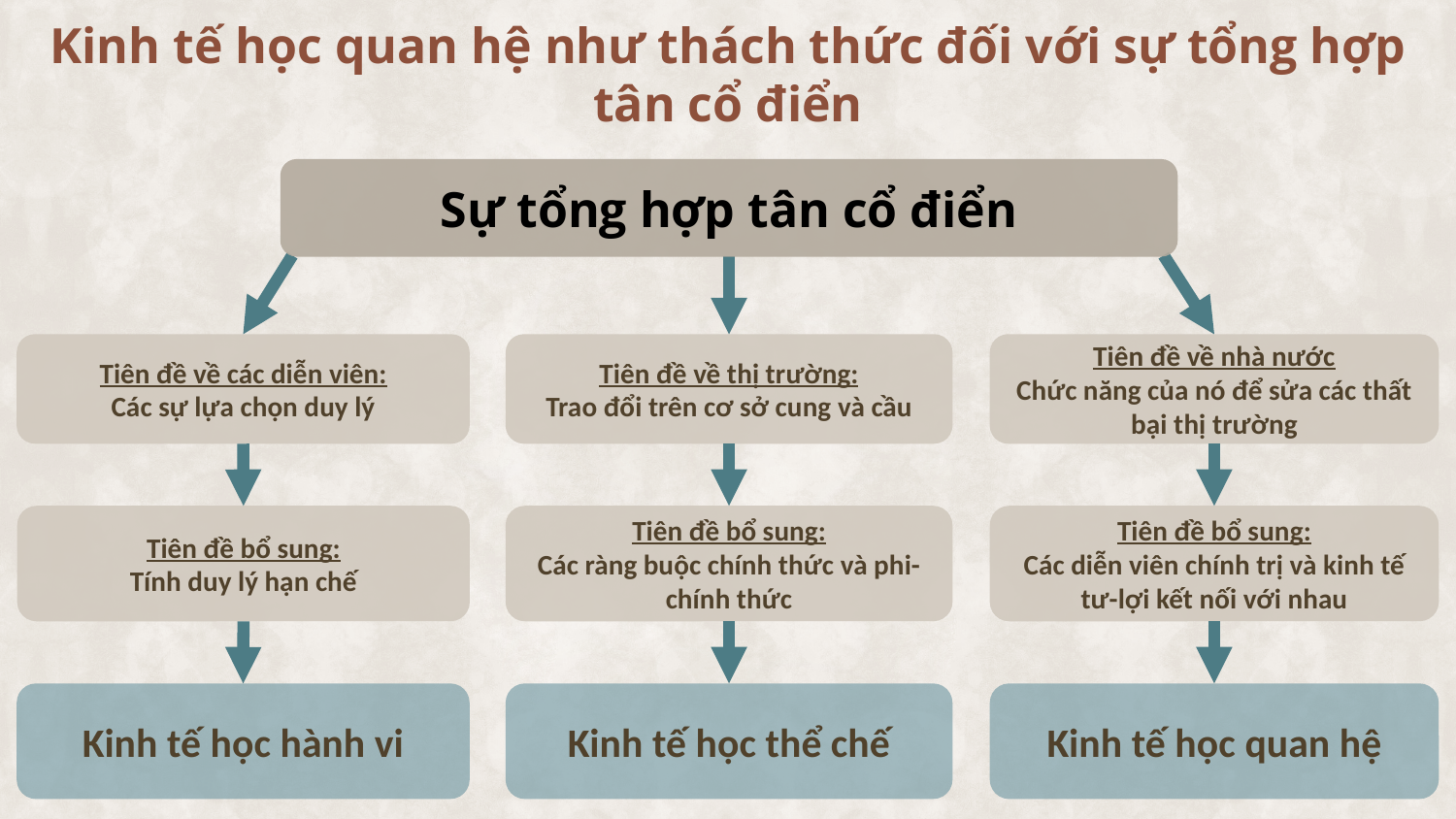

# Kinh tế học quan hệ như thách thức đối với sự tổng hợp tân cổ điển
Sự tổng hợp tân cổ điển
Tiên đề về các diễn viên:
Các sự lựa chọn duy lý
Tiên đề về thị trường:
Trao đổi trên cơ sở cung và cầu
Tiên đề về nhà nước
Chức năng của nó để sửa các thất bại thị trường
Tiên đề bổ sung:
Tính duy lý hạn chế
Tiên đề bổ sung:
Các ràng buộc chính thức và phi-chính thức
Tiên đề bổ sung:
Các diễn viên chính trị và kinh tế tư-lợi kết nối với nhau
Kinh tế học thể chế
Kinh tế học hành vi
Kinh tế học quan hệ